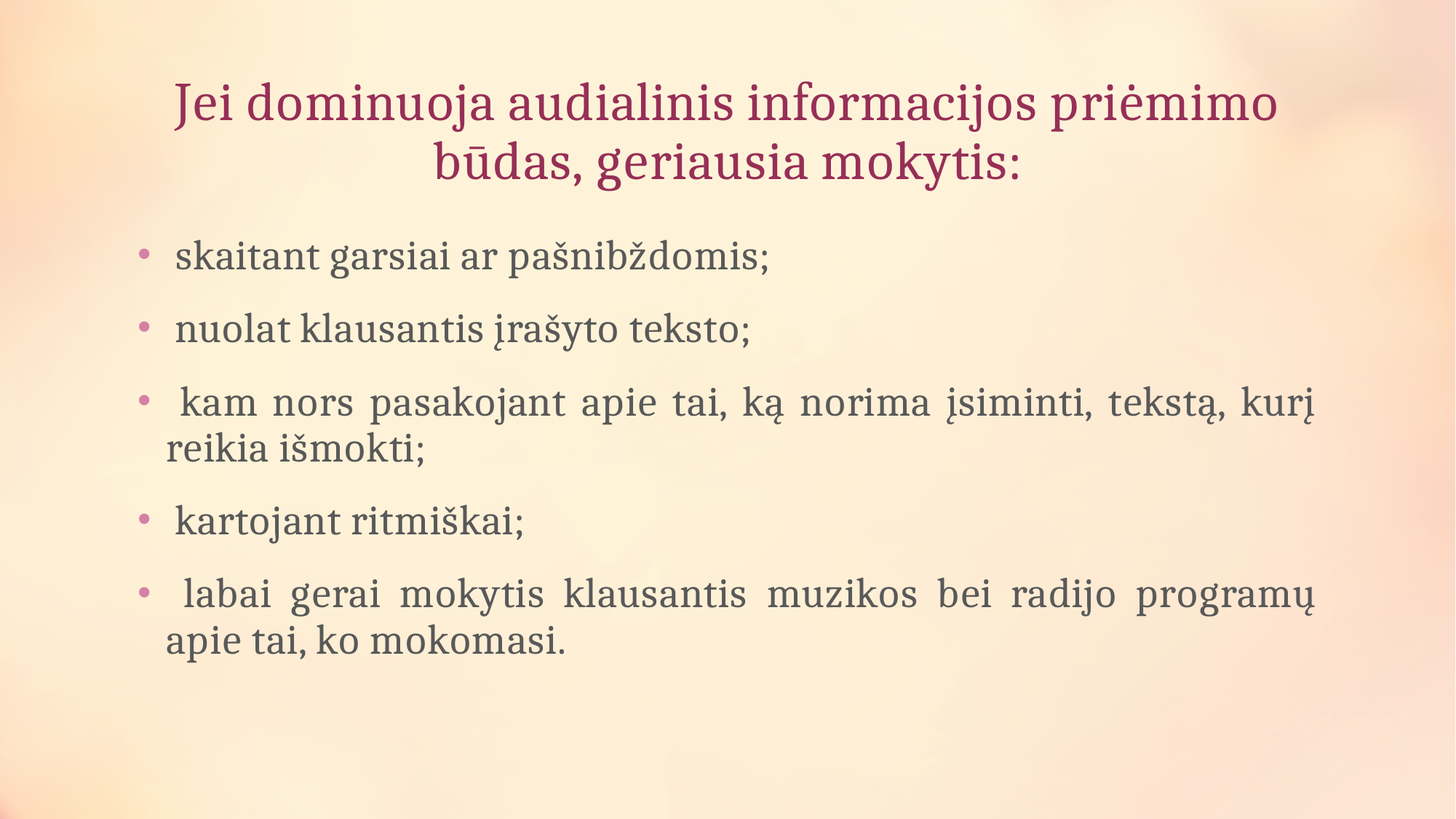

# Jei dominuoja audialinis informacijos priėmimo būdas, geriausia mokytis:
 skaitant garsiai ar pašnibždomis;
 nuolat klausantis įrašyto teksto;
 kam nors pasakojant apie tai, ką norima įsiminti, tekstą, kurį reikia išmokti;
 kartojant ritmiškai;
 labai gerai mokytis klausantis muzikos bei radijo programų apie tai, ko mokomasi.